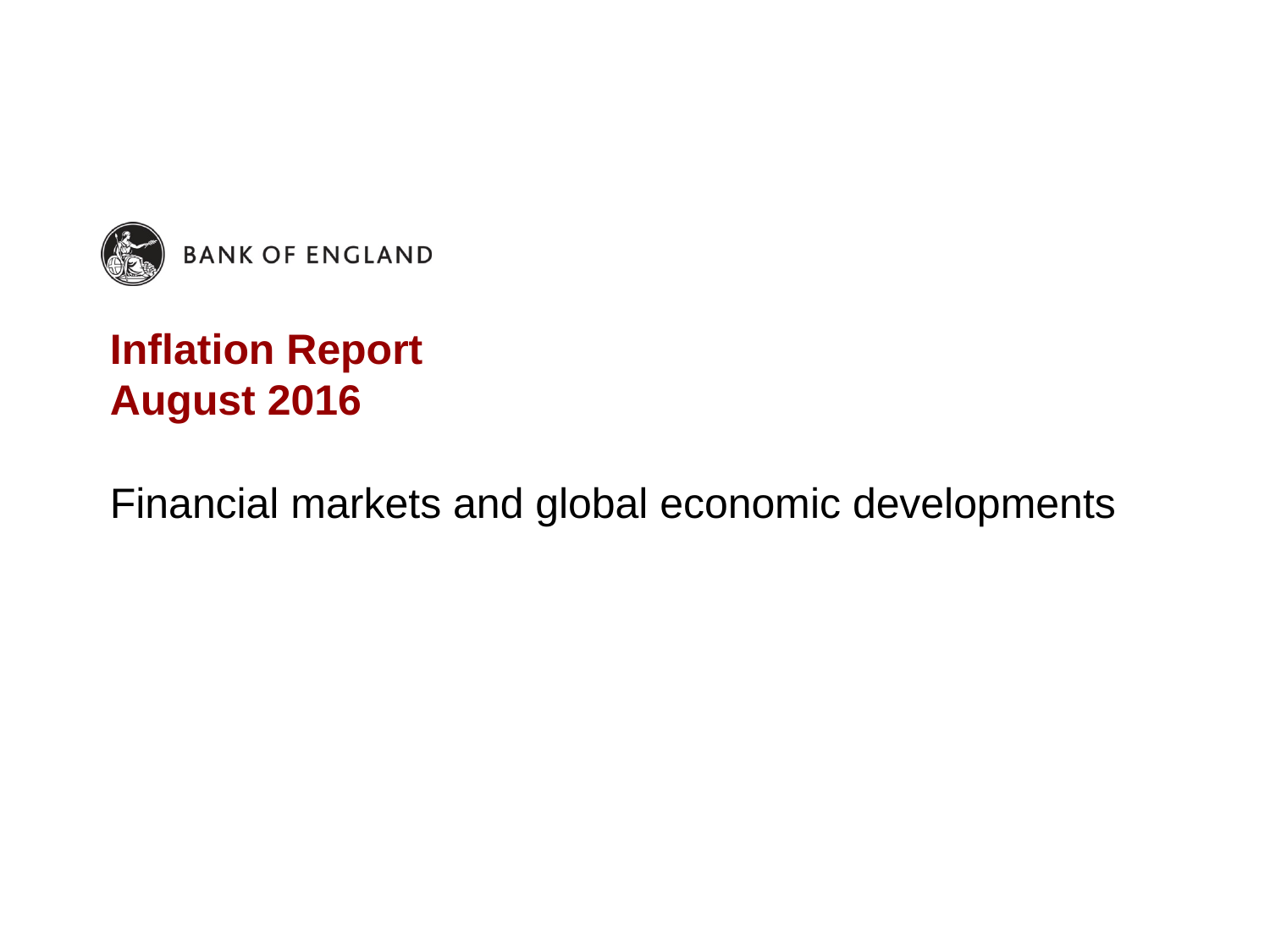

# Inflation Report August 2016
Financial markets and global economic developments